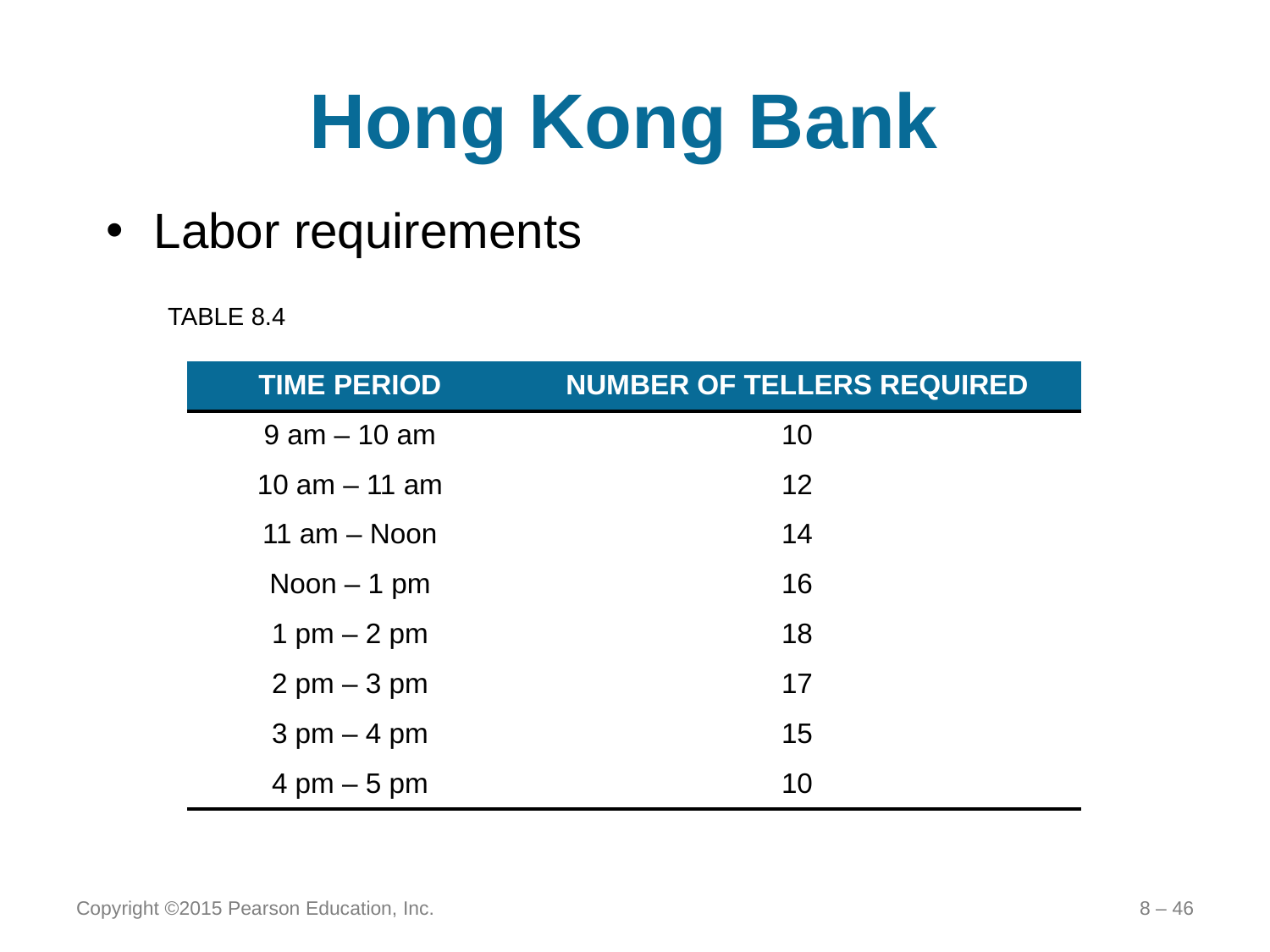

# Hong Kong Bank
Labor requirements
TABLE 8.4
| TIME PERIOD | NUMBER OF TELLERS REQUIRED |
| --- | --- |
| 9 am – 10 am | 10 |
| 10 am – 11 am | 12 |
| 11 am – Noon | 14 |
| Noon – 1 pm | 16 |
| 1 pm – 2 pm | 18 |
| 2 pm – 3 pm | 17 |
| 3 pm – 4 pm | 15 |
| 4 pm – 5 pm | 10 |
Copyright ©2015 Pearson Education, Inc.
8 – 46